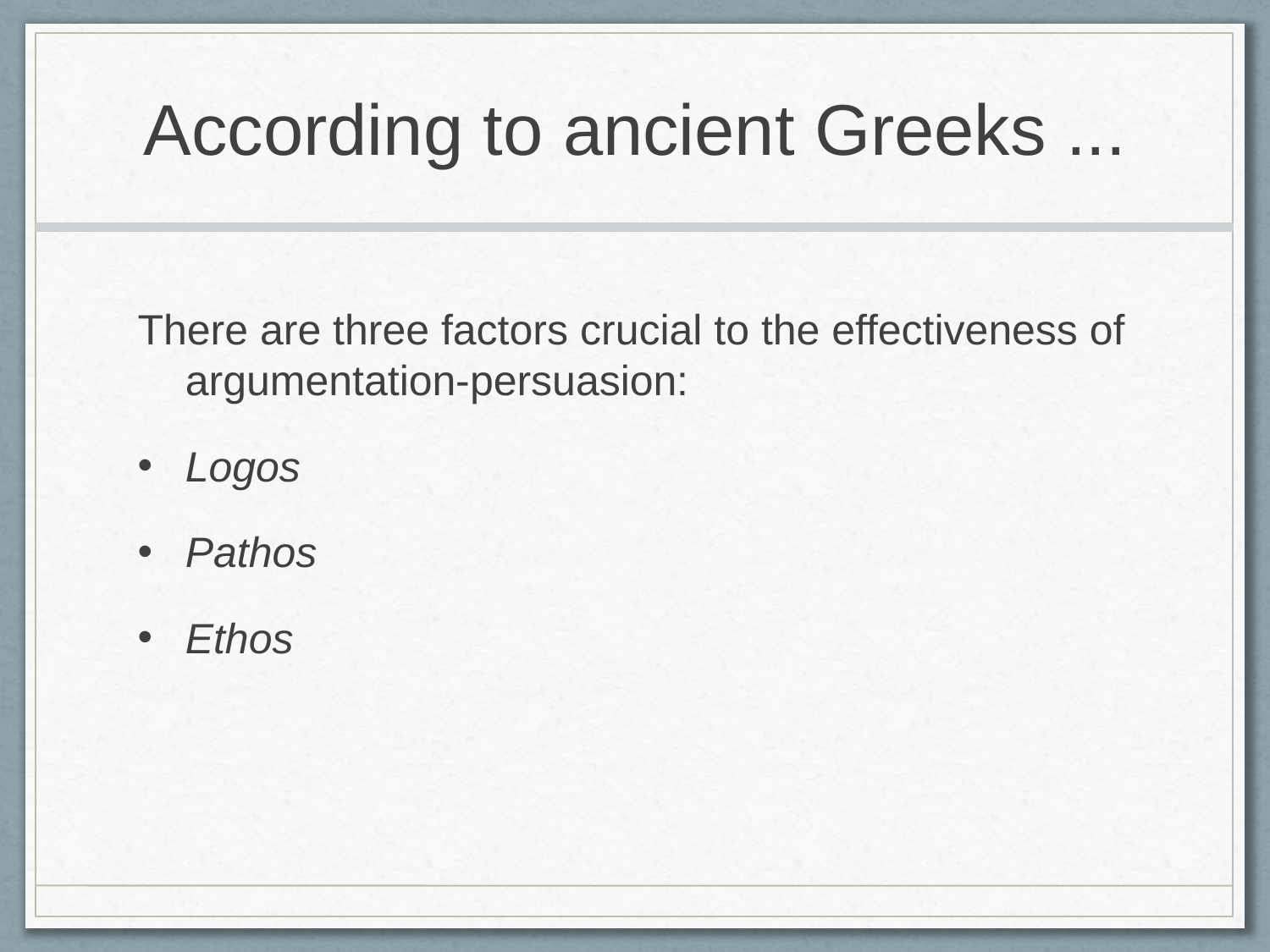

# According to ancient Greeks ...
There are three factors crucial to the effectiveness of argumentation-persuasion:
Logos
Pathos
Ethos